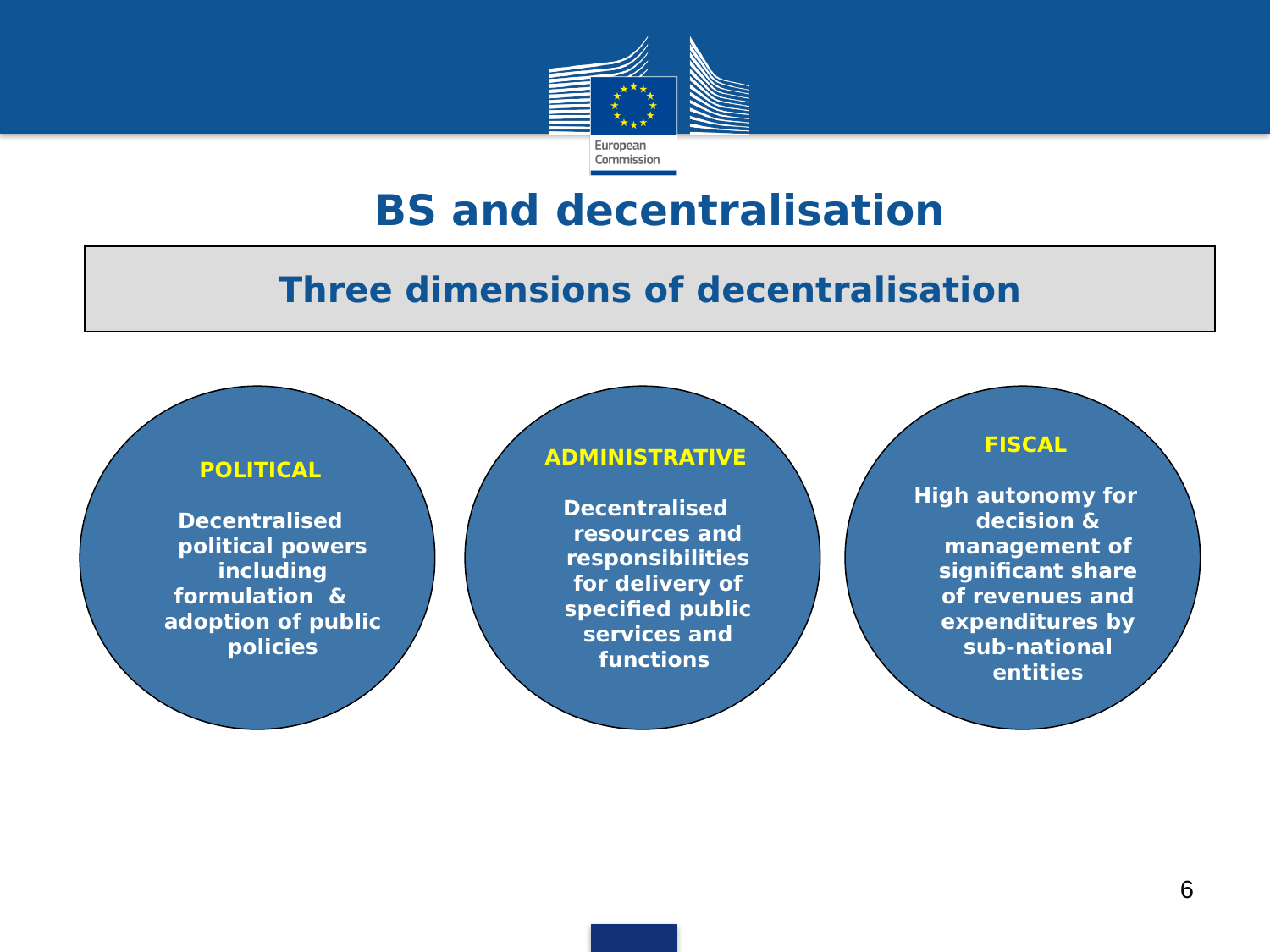

Running Head 12-Point Plain, Title Case
# BS and decentralisation
Three dimensions of decentralisation
POLITICAL

Decentralised political powers including
formulation  & adoption of public policies
ADMINISTRATIVE

Decentralised resources and responsibilities for delivery of specified public services and functions
FISCAL

High autonomy for decision & management of significant share of revenues and expenditures by sub-national entities
6